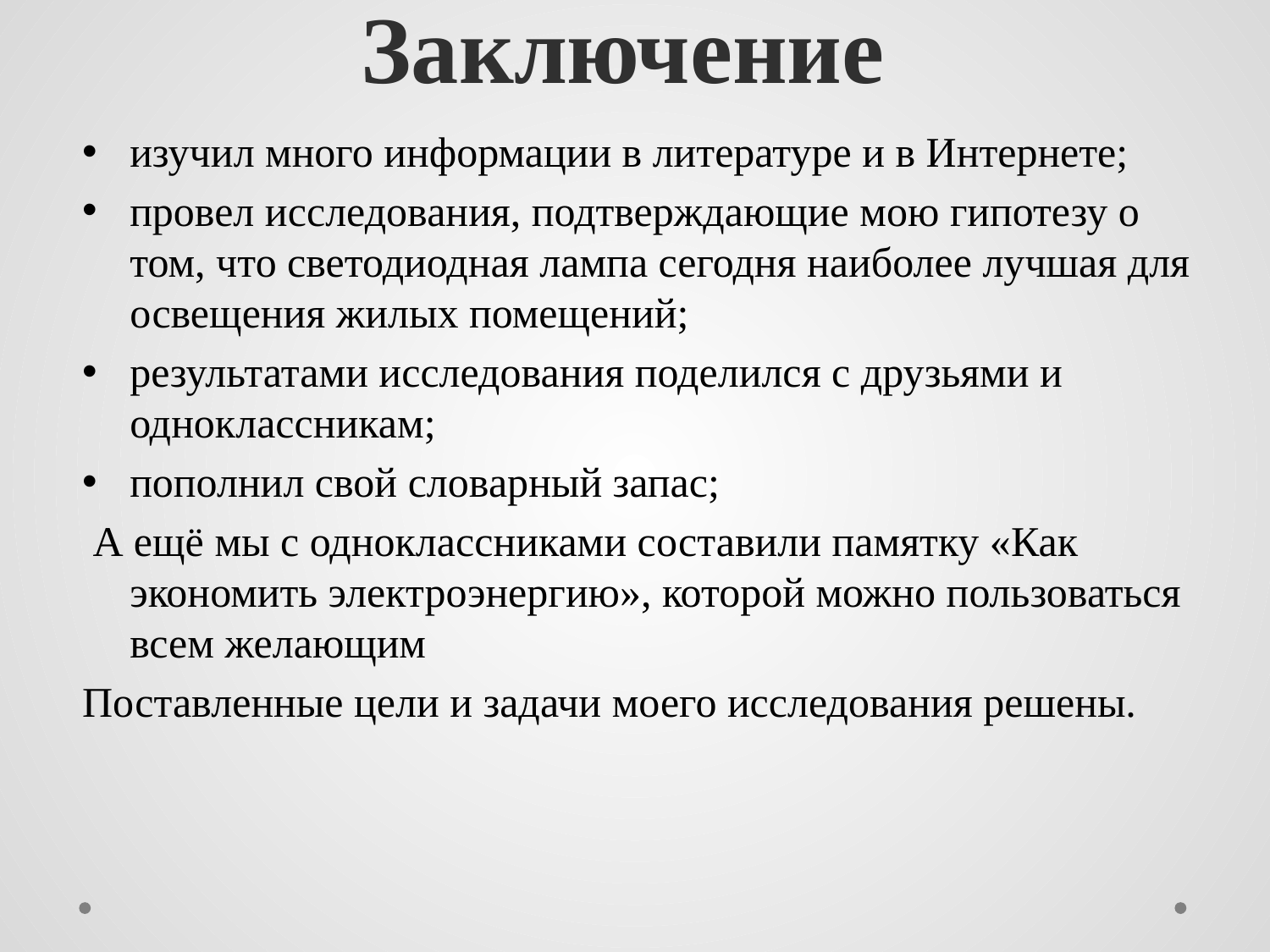

# Заключение

изучил много информации в литературе и в Интернете;
провел исследования, подтверждающие мою гипотезу о том, что светодиодная лампа сегодня наиболее лучшая для освещения жилых помещений;
результатами исследования поделился с друзьями и одноклассникам;
пополнил свой словарный запас;
 А ещё мы с одноклассниками составили памятку «Как экономить электроэнергию», которой можно пользоваться всем желающим
Поставленные цели и задачи моего исследования решены.